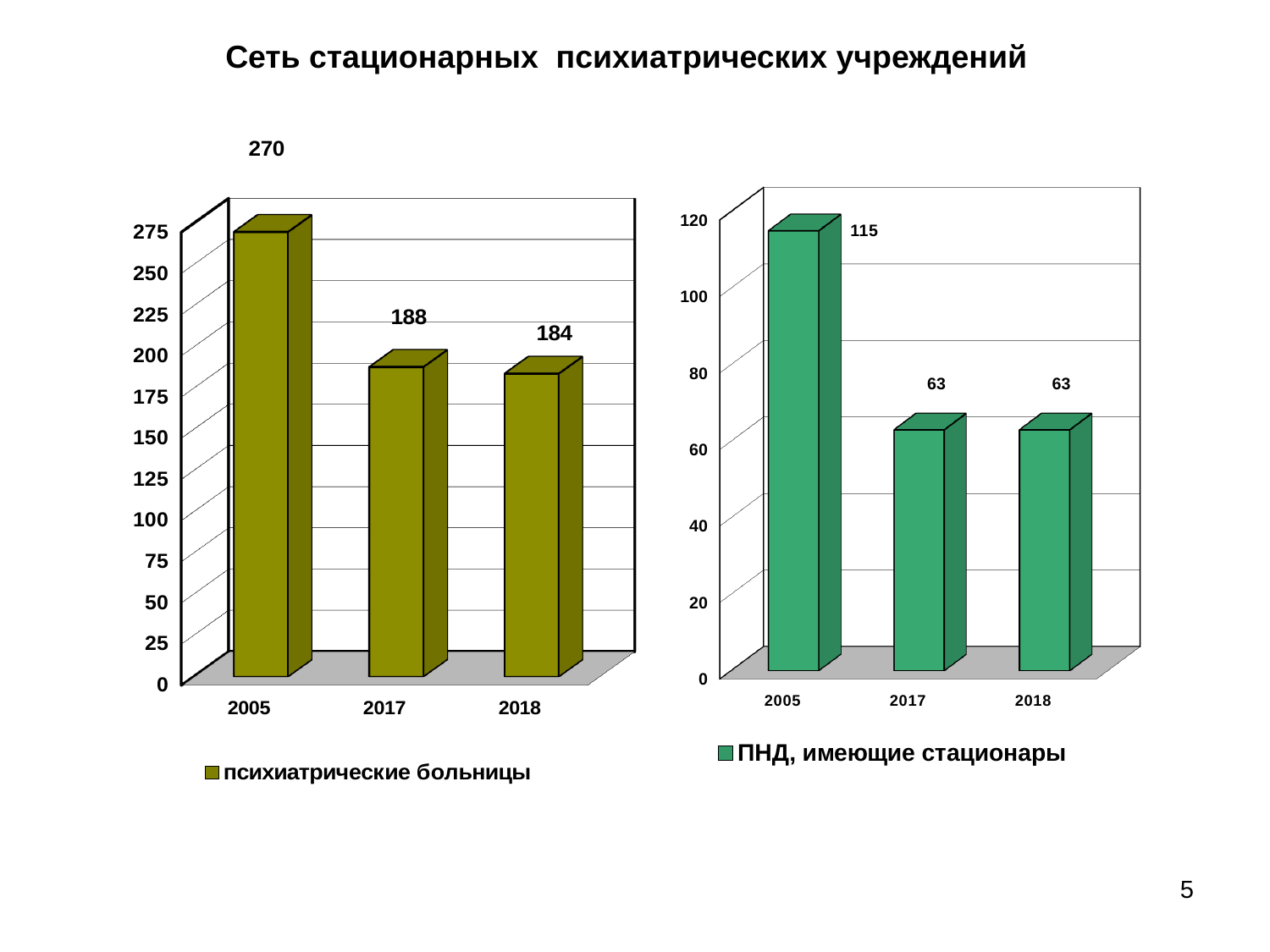

# Сеть стационарных  психиатрических учреждений

[unsupported chart]

[unsupported chart]

5